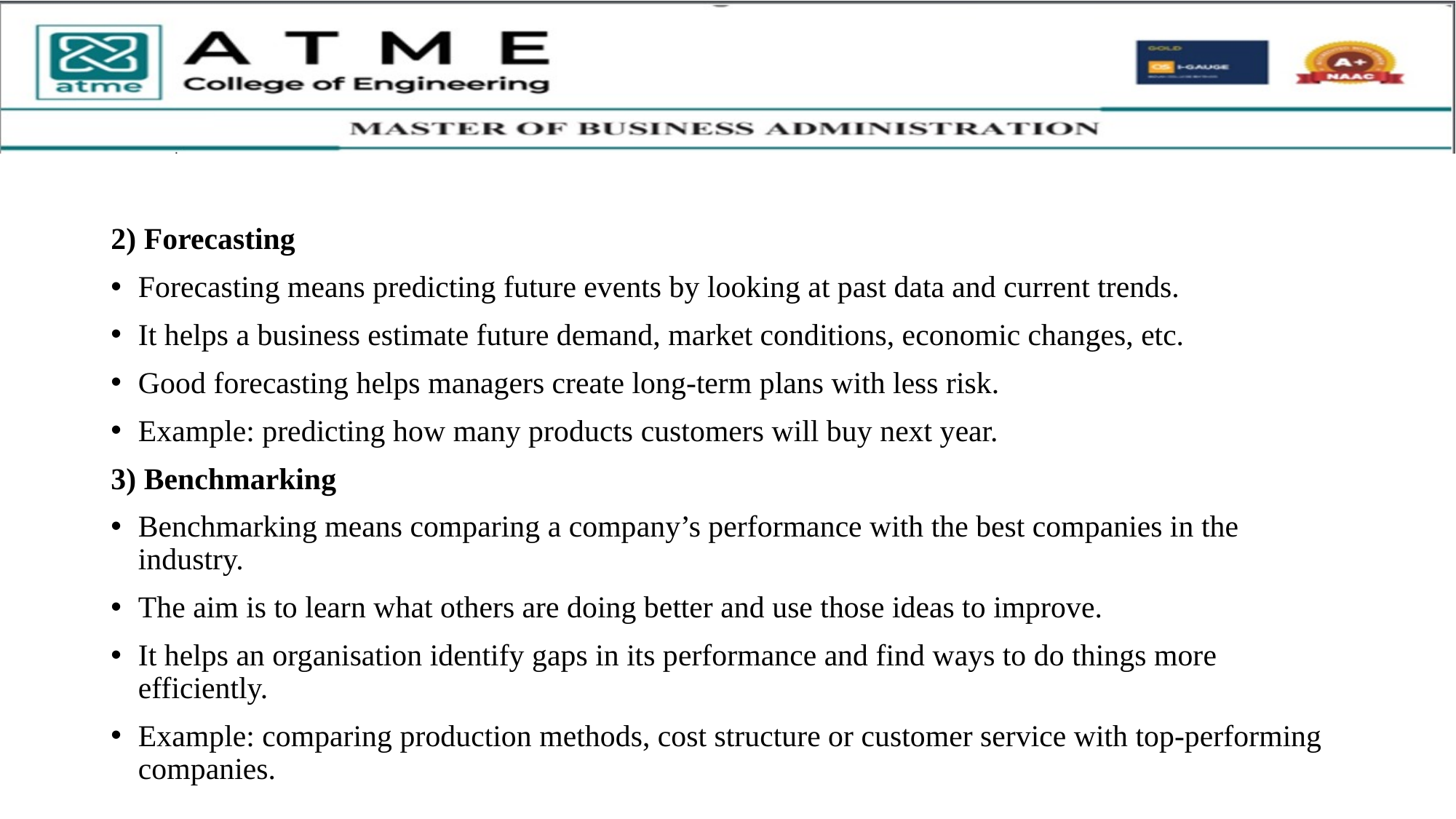

2) Forecasting
Forecasting means predicting future events by looking at past data and current trends.
It helps a business estimate future demand, market conditions, economic changes, etc.
Good forecasting helps managers create long-term plans with less risk.
Example: predicting how many products customers will buy next year.
3) Benchmarking
Benchmarking means comparing a company’s performance with the best companies in the industry.
The aim is to learn what others are doing better and use those ideas to improve.
It helps an organisation identify gaps in its performance and find ways to do things more efficiently.
Example: comparing production methods, cost structure or customer service with top-performing companies.